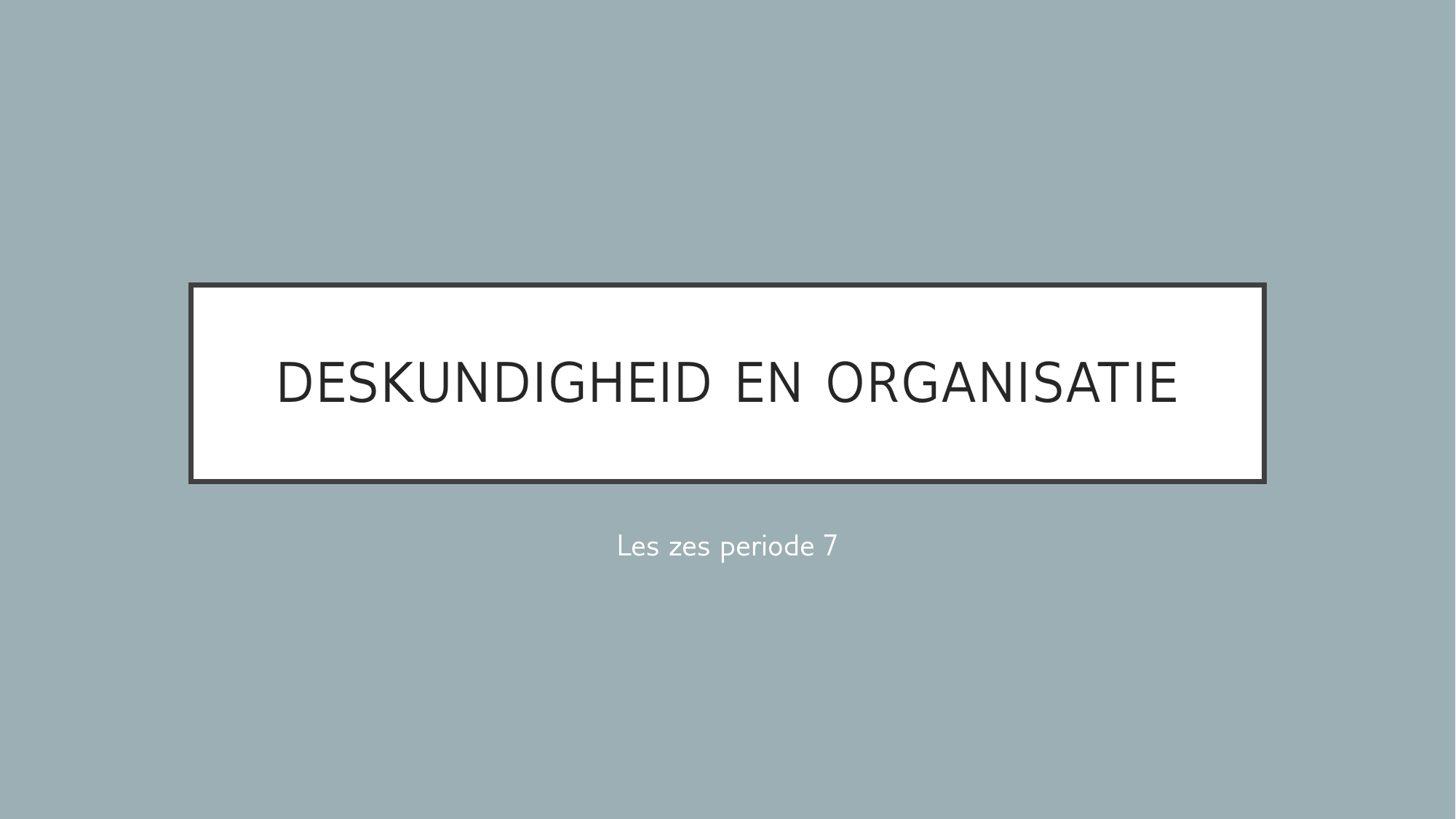

# Deskundigheid en organisatie
Les zes periode 7